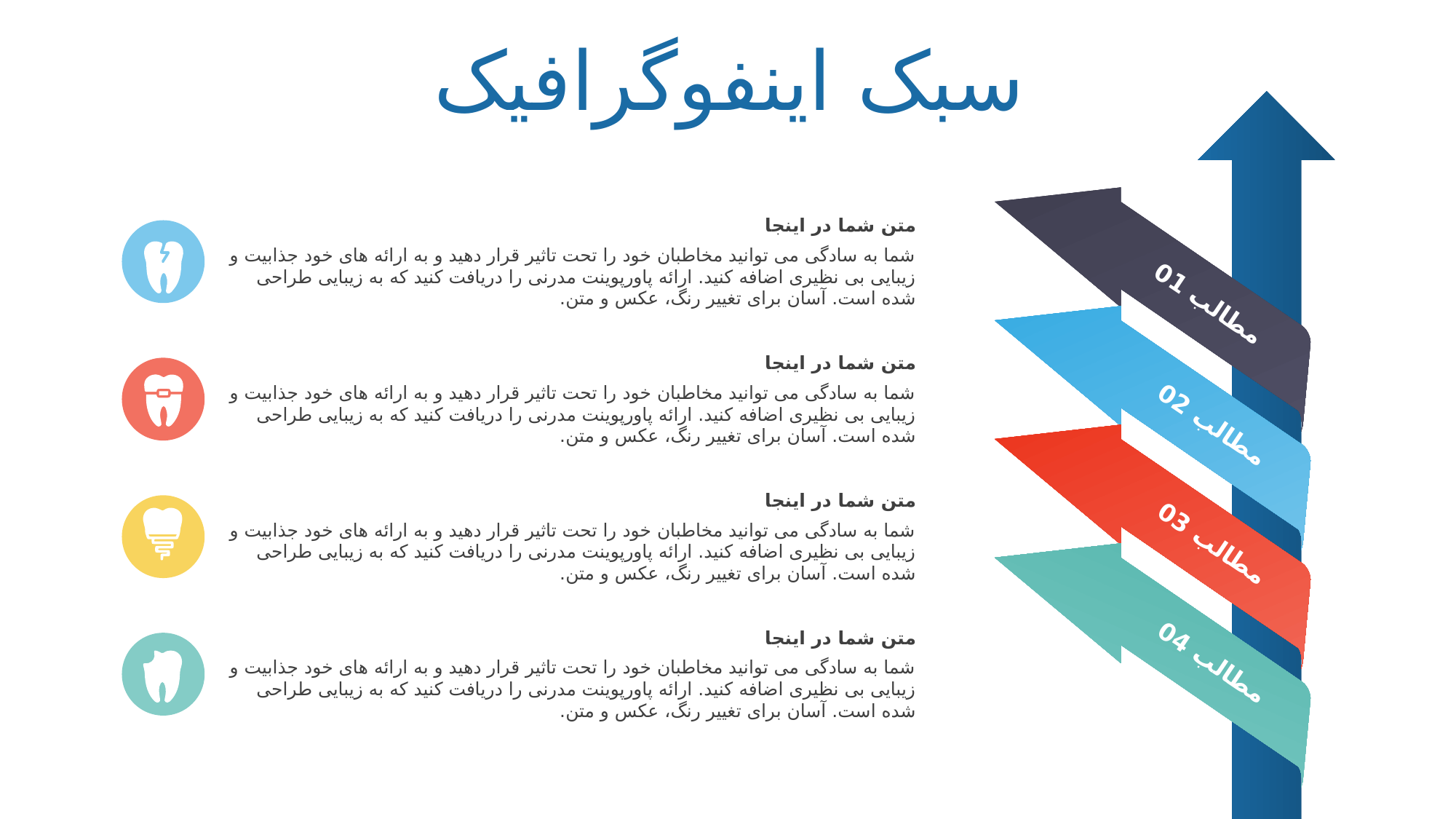

سبک اینفوگرافیک

متن شما در اینجا
شما به سادگی می توانید مخاطبان خود را تحت تاثیر قرار دهید و به ارائه های خود جذابیت و زیبایی بی نظیری اضافه کنید. ارائه پاورپوینت مدرنی را دریافت کنید که به زیبایی طراحی شده است. آسان برای تغییر رنگ، عکس و متن.

مطالب 01
متن شما در اینجا
شما به سادگی می توانید مخاطبان خود را تحت تاثیر قرار دهید و به ارائه های خود جذابیت و زیبایی بی نظیری اضافه کنید. ارائه پاورپوینت مدرنی را دریافت کنید که به زیبایی طراحی شده است. آسان برای تغییر رنگ، عکس و متن.

مطالب 02
متن شما در اینجا
شما به سادگی می توانید مخاطبان خود را تحت تاثیر قرار دهید و به ارائه های خود جذابیت و زیبایی بی نظیری اضافه کنید. ارائه پاورپوینت مدرنی را دریافت کنید که به زیبایی طراحی شده است. آسان برای تغییر رنگ، عکس و متن.

مطالب 03
متن شما در اینجا
شما به سادگی می توانید مخاطبان خود را تحت تاثیر قرار دهید و به ارائه های خود جذابیت و زیبایی بی نظیری اضافه کنید. ارائه پاورپوینت مدرنی را دریافت کنید که به زیبایی طراحی شده است. آسان برای تغییر رنگ، عکس و متن.

مطالب 04